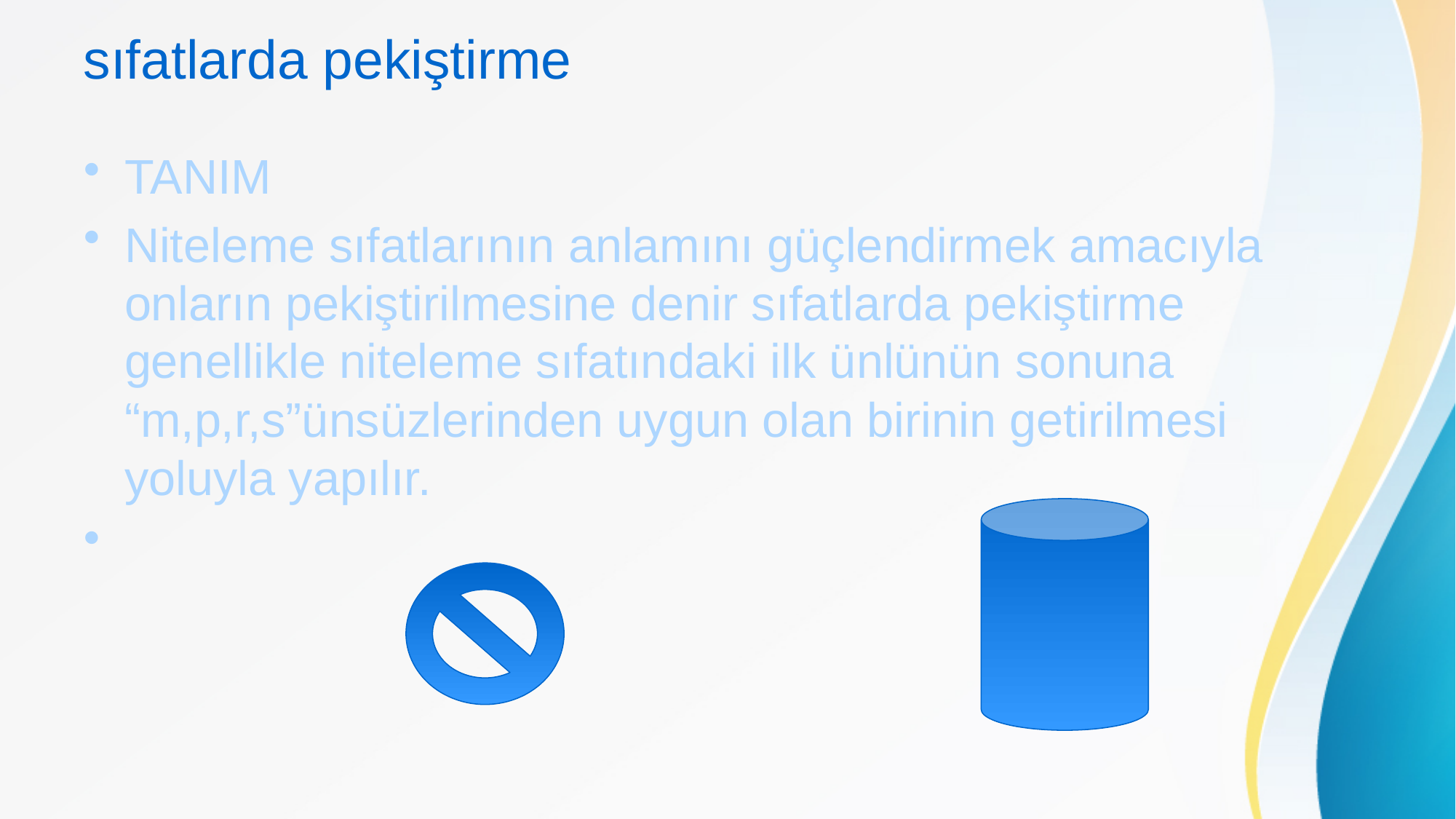

# sıfatlarda pekiştirme
TANIM
Niteleme sıfatlarının anlamını güçlendirmek amacıyla onların pekiştirilmesine denir sıfatlarda pekiştirme genellikle niteleme sıfatındaki ilk ünlünün sonuna “m,p,r,s”ünsüzlerinden uygun olan birinin getirilmesi yoluyla yapılır.